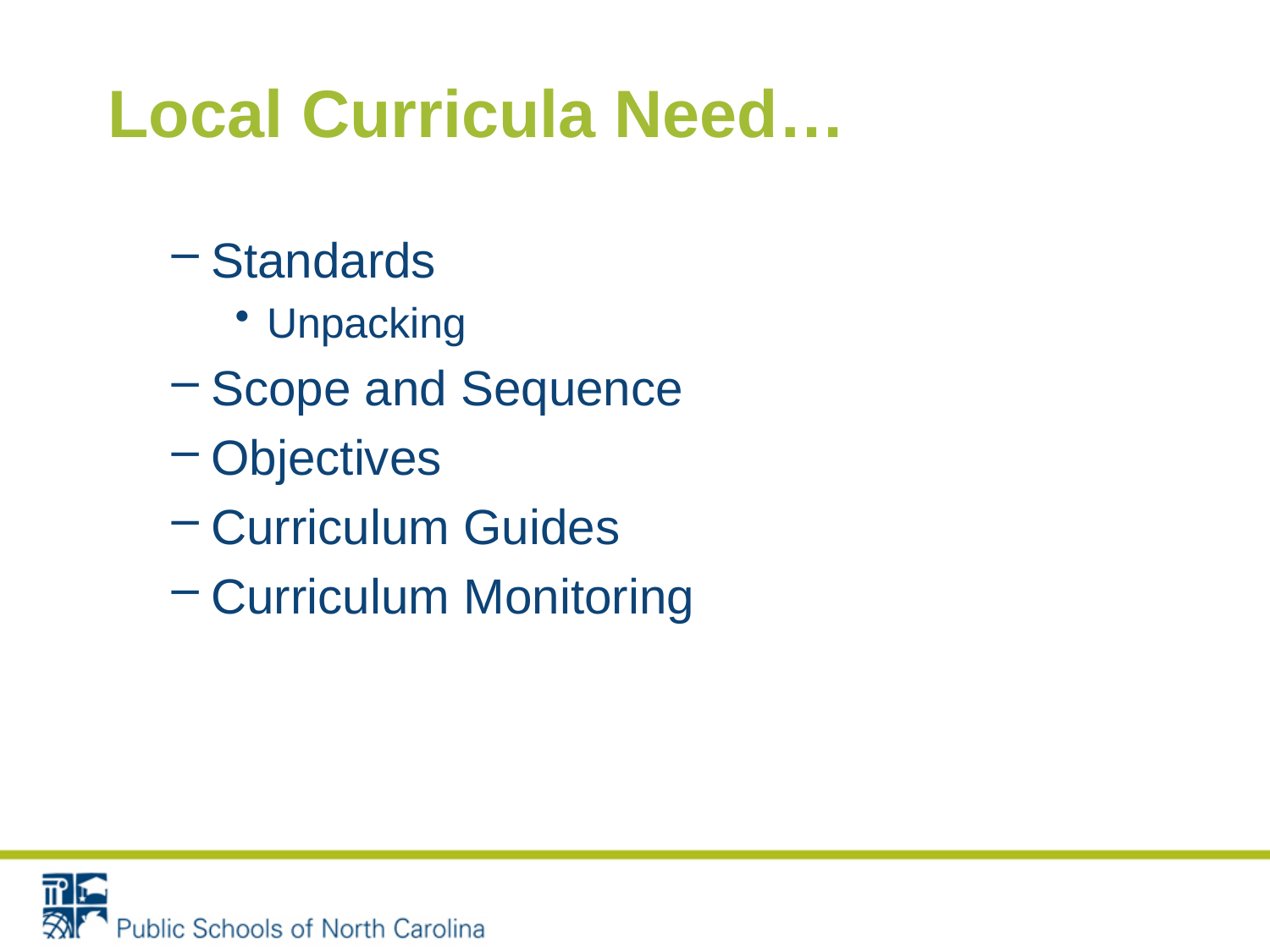

# Local Curricula Need…
Standards
Unpacking
Scope and Sequence
Objectives
Curriculum Guides
Curriculum Monitoring